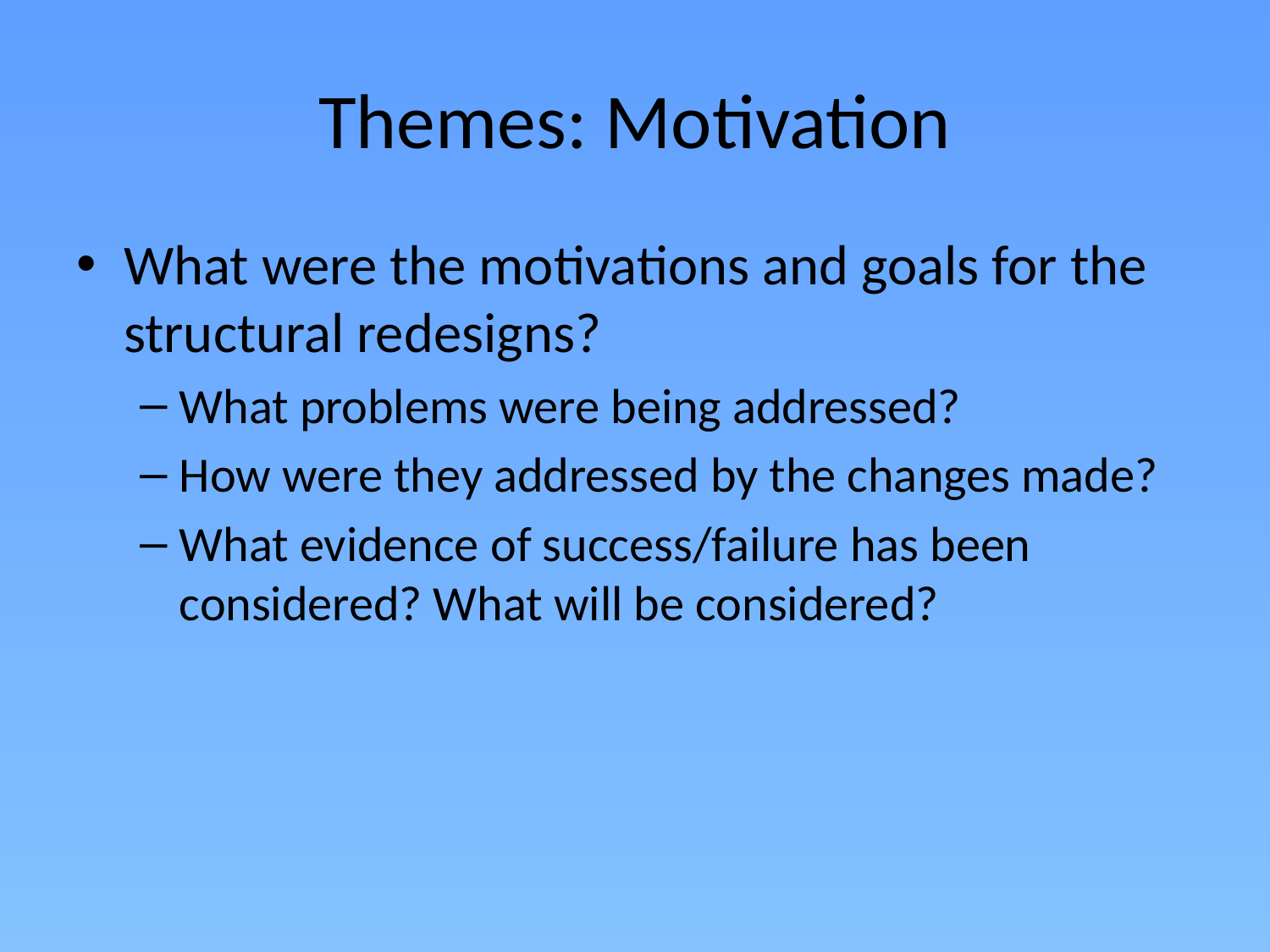

# Themes: Motivation
What were the motivations and goals for the structural redesigns?
What problems were being addressed?
How were they addressed by the changes made?
What evidence of success/failure has been considered? What will be considered?